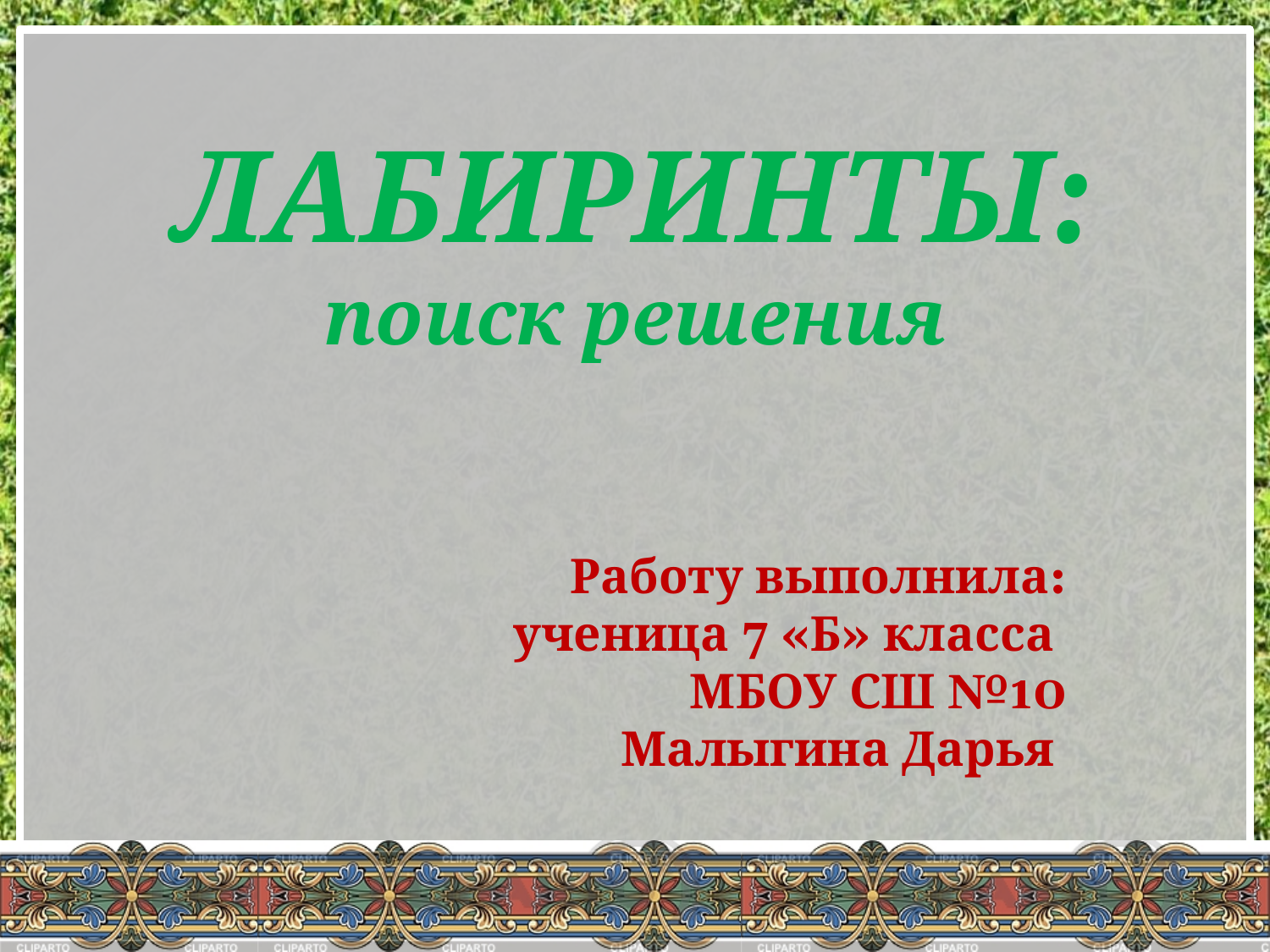

# ЛАБИРИНТЫ: поиск решения
Работу выполнила:
ученица 7 «Б» класса
МБОУ СШ №10
Малыгина Дарья